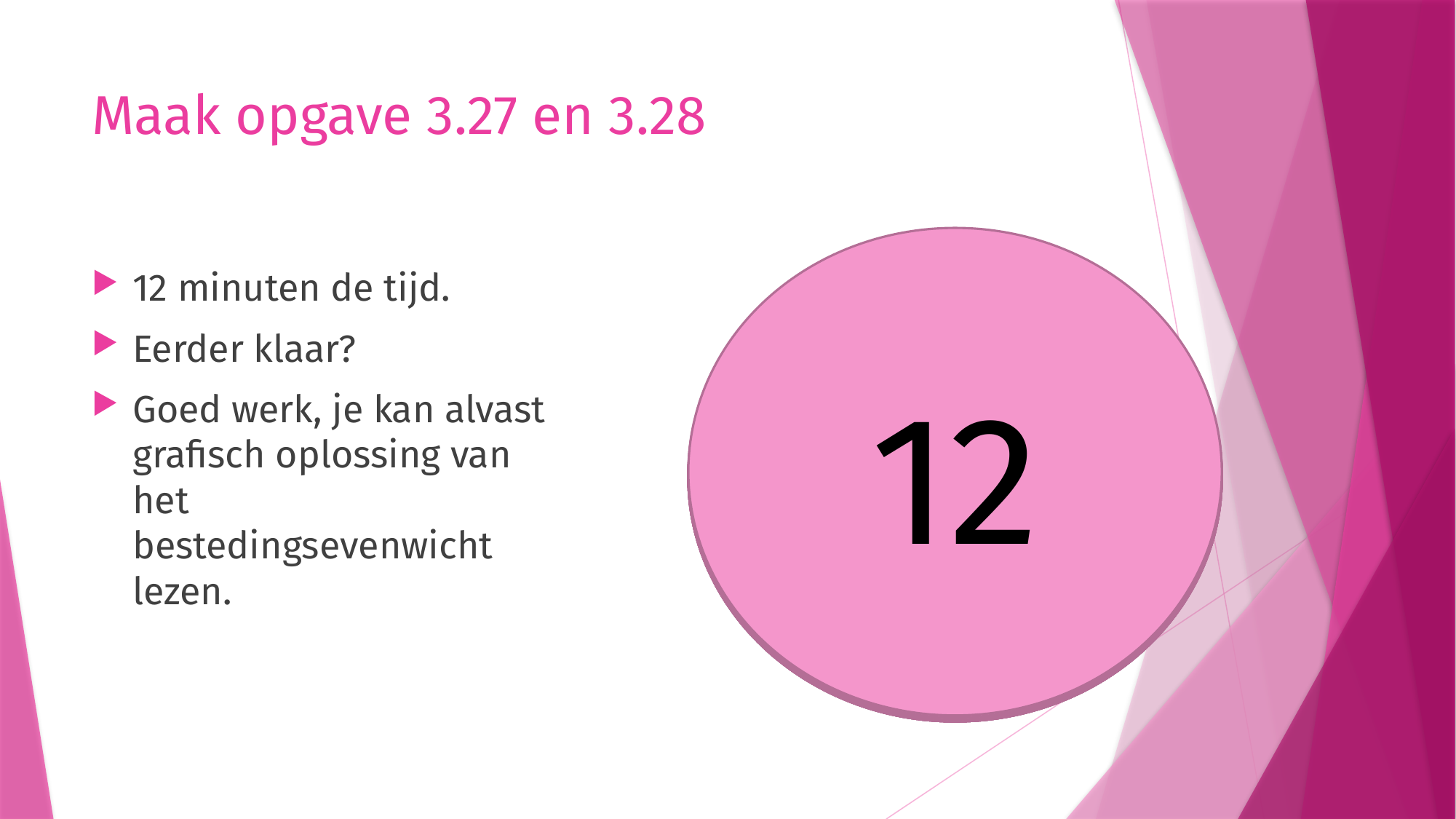

# Maak opgave 3.27 en 3.28
12
11
10
9
8
5
6
7
4
3
1
2
12 minuten de tijd.
Eerder klaar?
Goed werk, je kan alvast grafisch oplossing van het bestedingsevenwicht lezen.